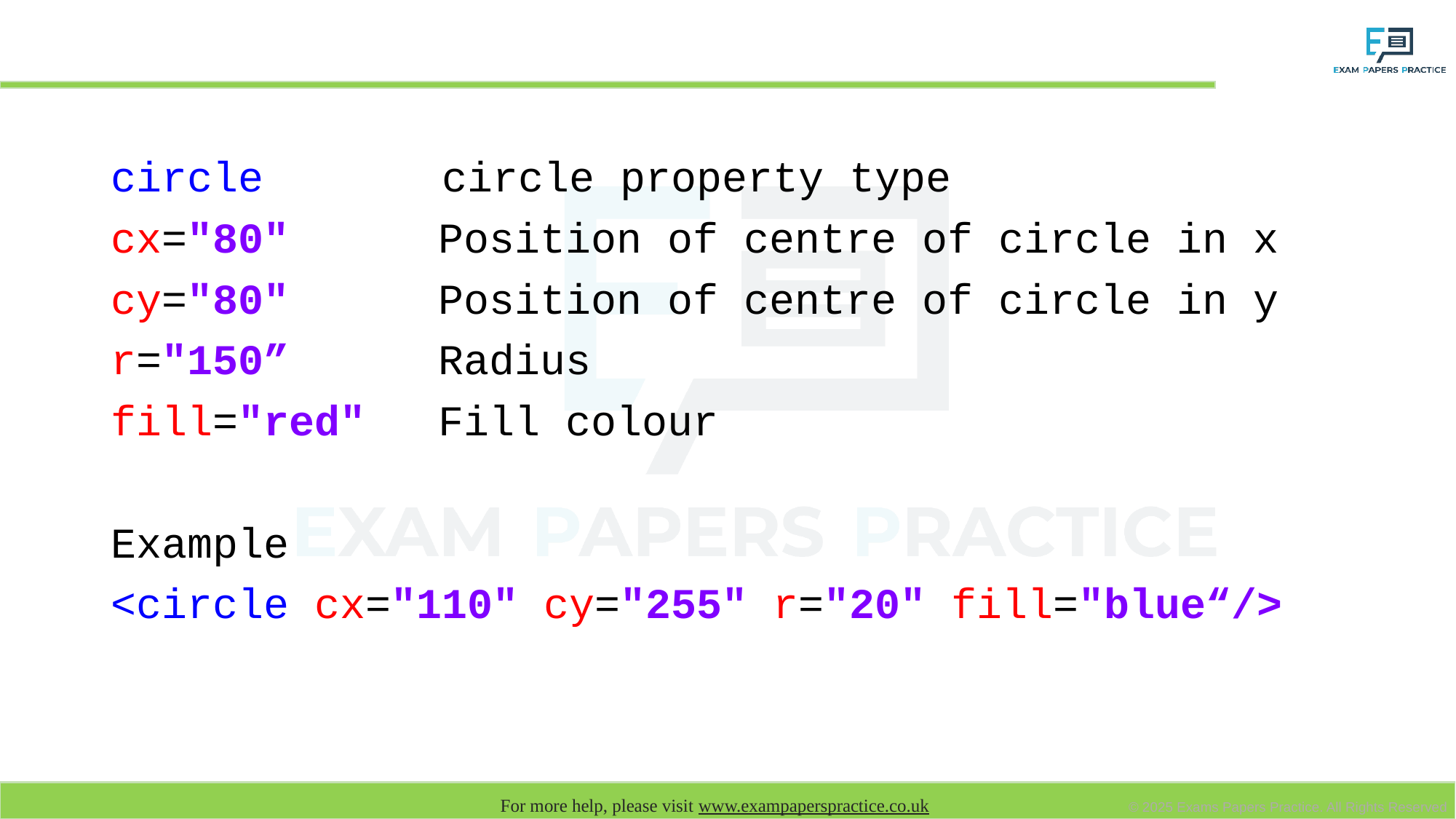

# Vector Properties - Circle
circle       circle property type
cx="80" 		Position of centre of circle in x
cy="80" 		Position of centre of circle in y
r="150” 		Radius
fill="red"  	Fill colour

Example
<circle cx="110" cy="255" r="20" fill="blue“/>